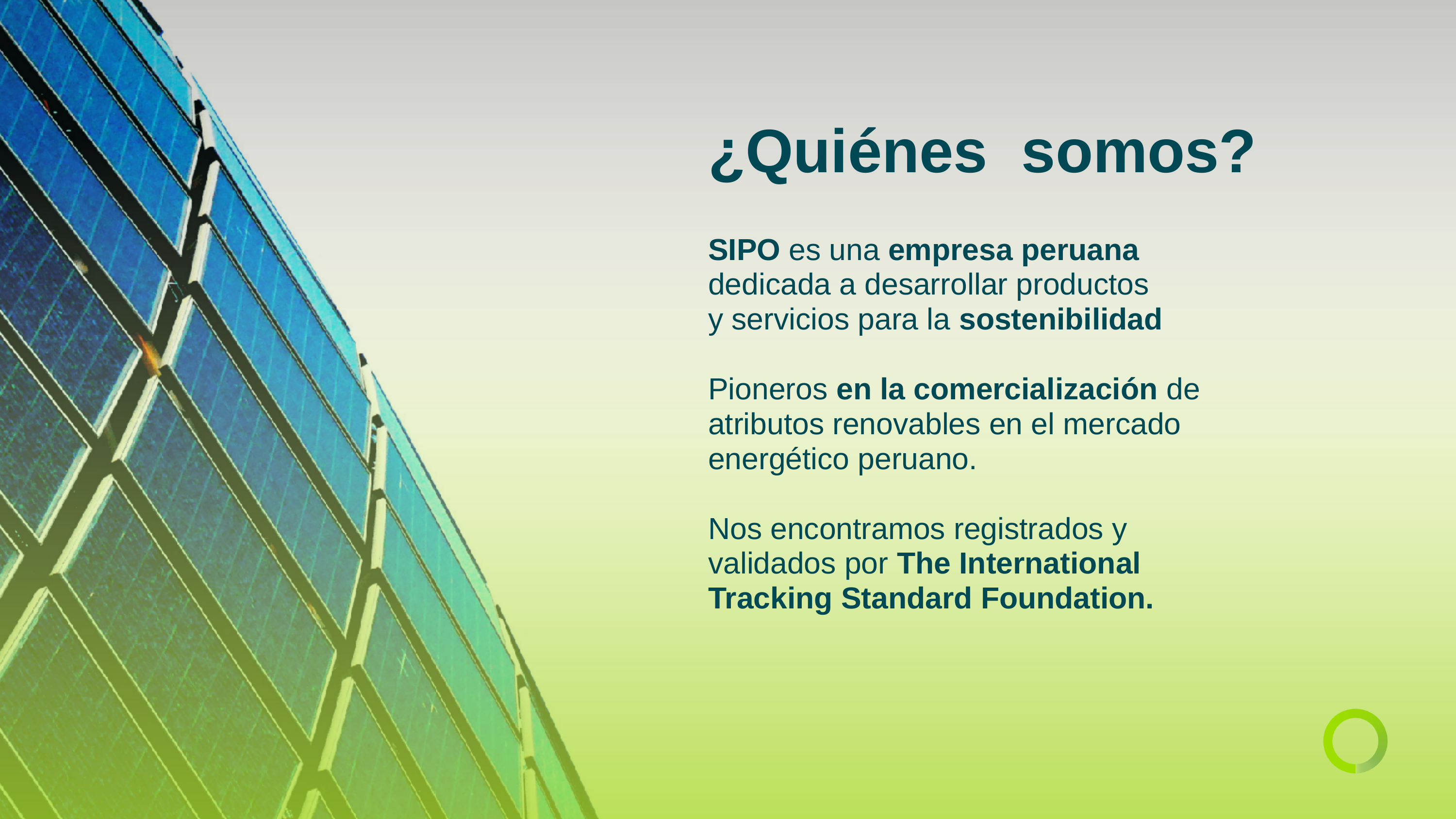

¿Quiénes  somos?
SIPO es una empresa peruana dedicada a desarrollar productos
y servicios para la sostenibilidad

Pioneros en la comercialización de atributos renovables en el mercado energético peruano.

Nos encontramos registrados y validados por The International Tracking Standard Foundation.